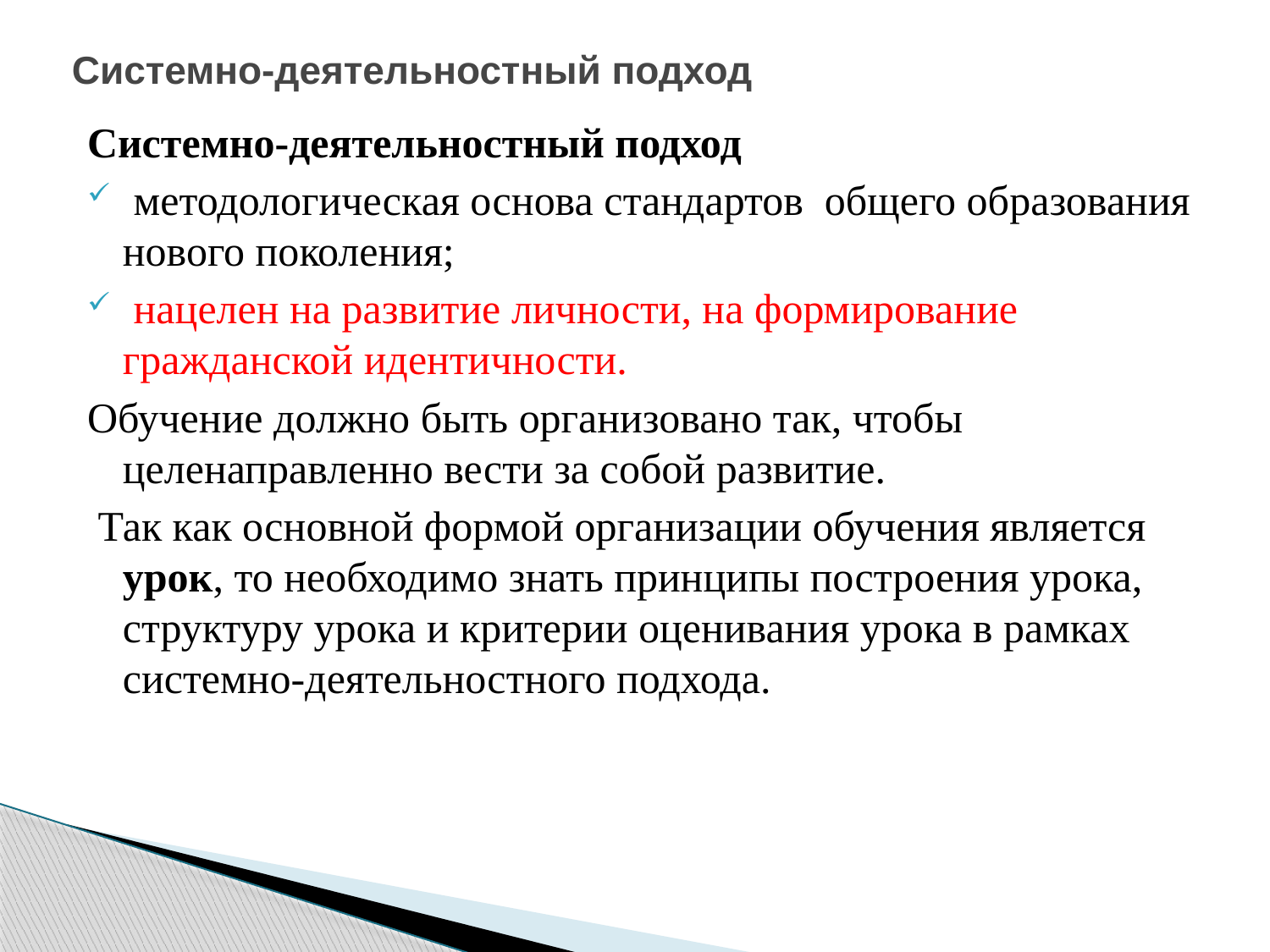

# Системно-деятельностный подход
Системно-деятельностный подход
 методологическая основа стандартов  общего образования нового поколения;
 нацелен на развитие личности, на формирование гражданской идентичности.
Обучение должно быть организовано так, чтобы целенаправленно вести за собой развитие.
 Так как основной формой организации обучения является урок, то необходимо знать принципы построения урока, структуру урока и критерии оценивания урока в рамках системно-деятельностного подхода.